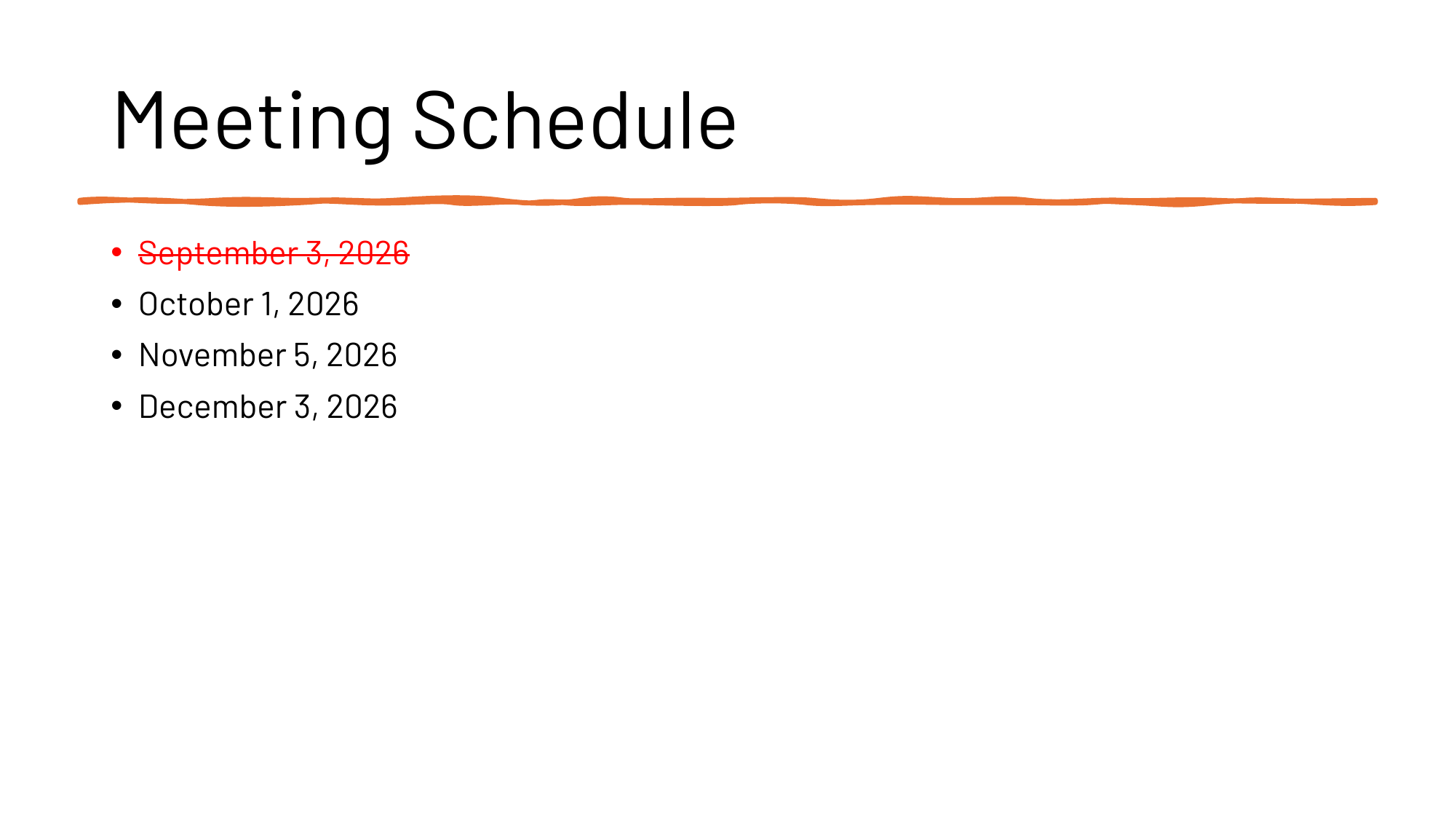

# Meeting Schedule

September 3, 2026
October 1, 2026
November 5, 2026
December 3, 2026